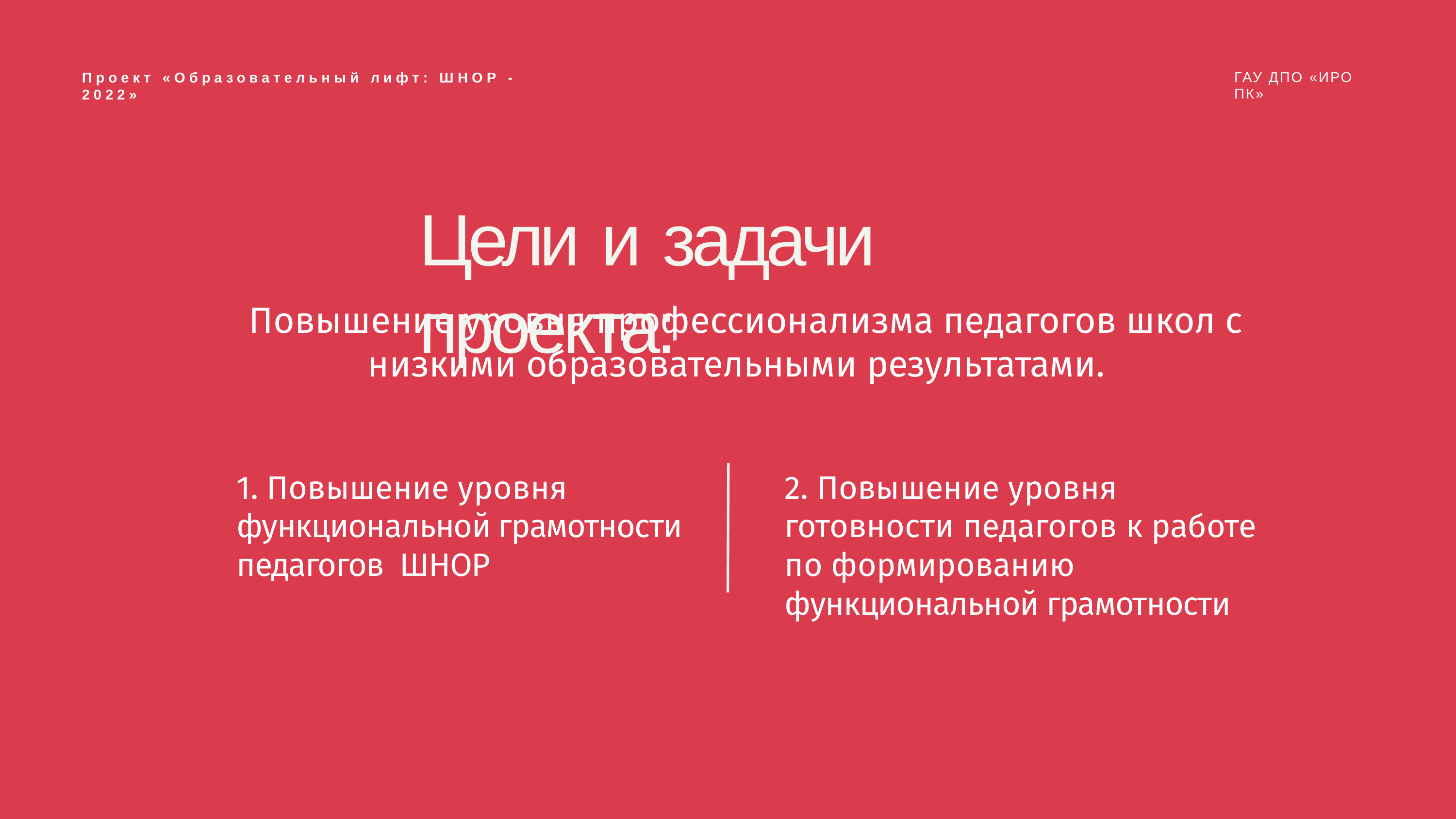

ГАУ ДПО «ИРО ПК»
Проект «Образовательный лифт: ШНОР - 2022»
# Цели и задачи проекта:
Повышение уровня профессионализма педагогов школ с низкими образовательными результатами.
1. Повышение уровня функциональной грамотности педагогов  ШНОР

2. Повышение уровня готовности педагогов к работе по формированию  функциональной грамотности